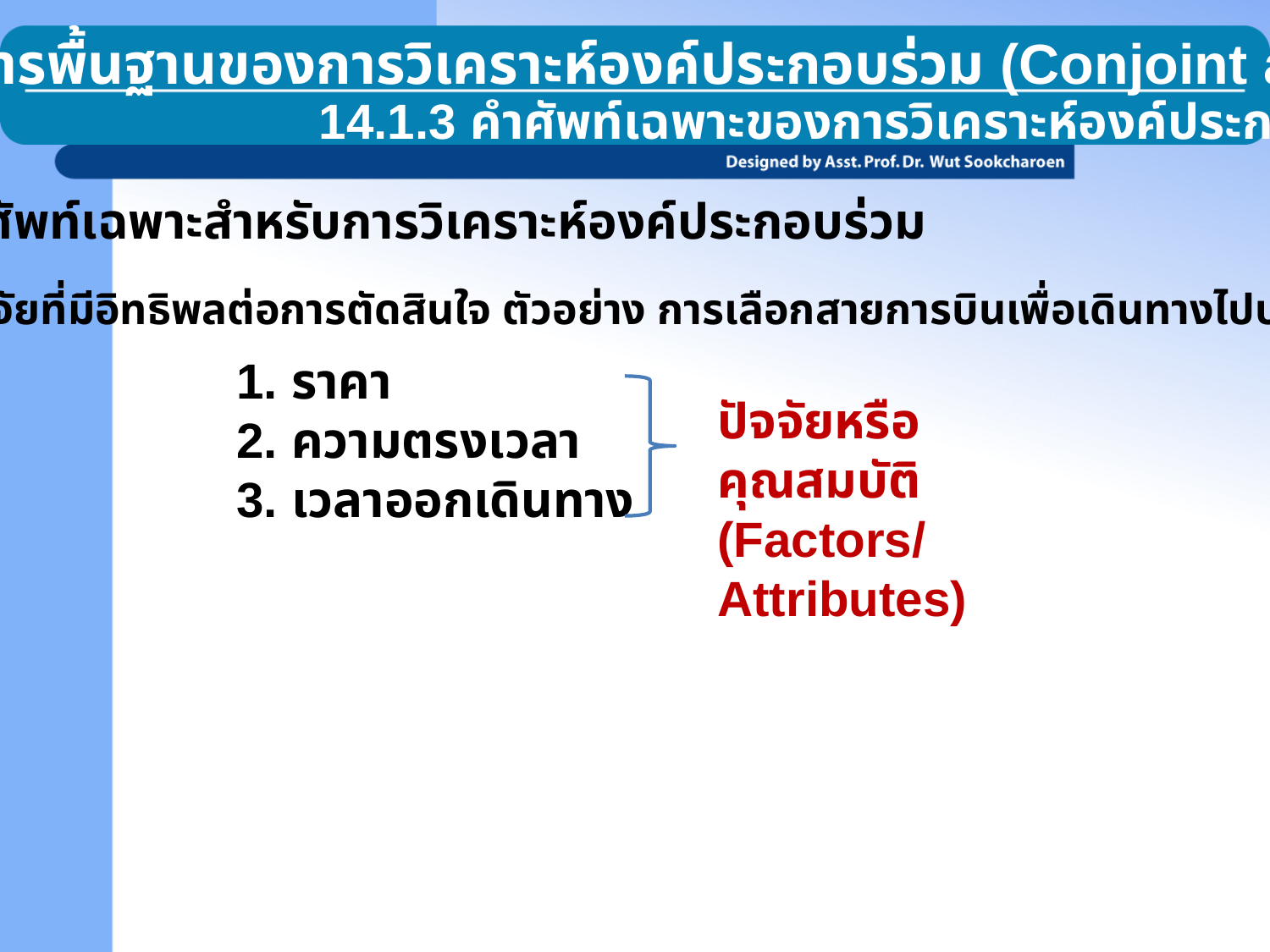

14.1 หลักการพื้นฐานของการวิเคราะห์องค์ประกอบร่วม (Conjoint analysis)
14.1.3 คำศัพท์เฉพาะของการวิเคราะห์องค์ประกอบร่วม
ศัพท์เฉพาะสำหรับการวิเคราะห์องค์ประกอบร่วม
ปัจจัยที่มีอิทธิพลต่อการตัดสินใจ ตัวอย่าง การเลือกสายการบินเพื่อเดินทางไปประเทศญี่ปุ่น
1. ราคา
2. ความตรงเวลา
3. เวลาออกเดินทาง

ปัจจัยหรือคุณสมบัติ
(Factors/Attributes)